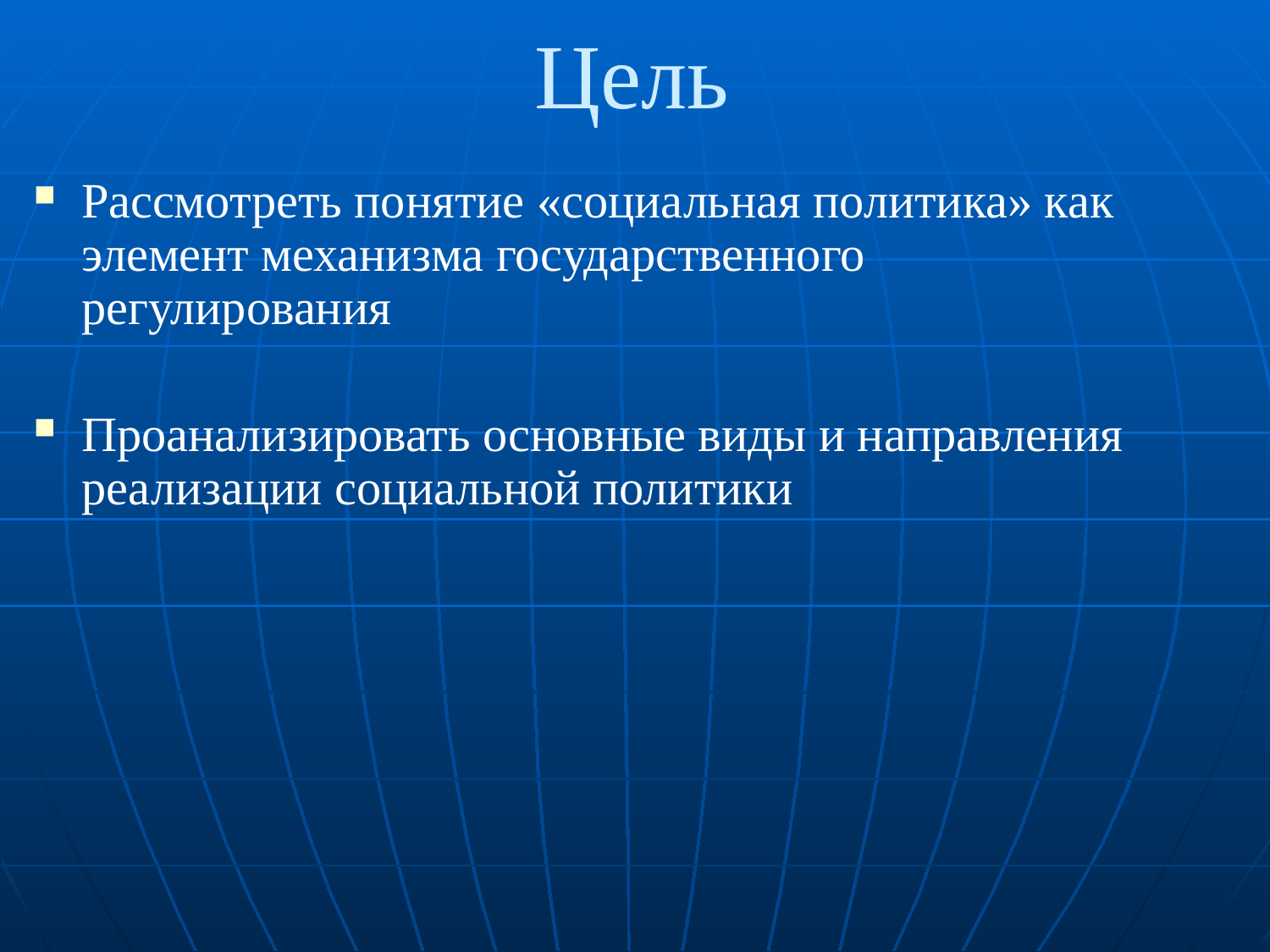

# Цель
Рассмотреть понятие «социальная политика» как элемент механизма государственного регулирования

Проанализировать основные виды и направления реализации социальной политики